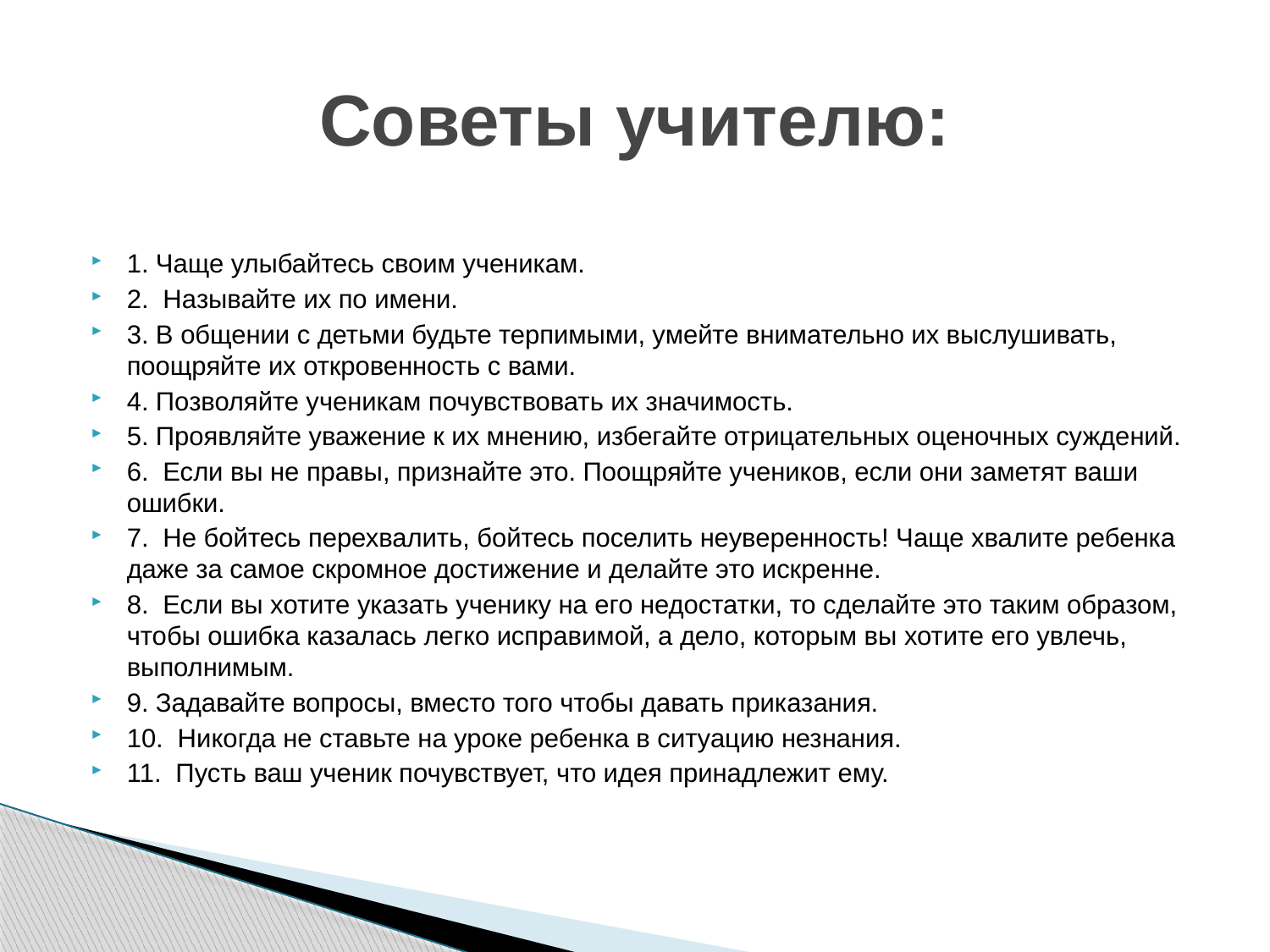

# Советы учителю:

1. Чаще улыбайтесь своим ученикам.
2.  Называйте их по имени.
3. В общении с детьми будьте терпимыми, умейте внимательно их выслушивать, поощряйте их откровенность с вами.
4. Позволяйте ученикам почувствовать их значимость.
5. Проявляйте уважение к их мнению, избегайте отрицательных оценочных суждений.
6.  Если вы не правы, признайте это. Поощряйте учеников, если они заметят ваши ошибки.
7.  Не бойтесь перехвалить, бойтесь поселить неуверенность! Чаще хвалите ребенка даже за самое скромное достижение и делайте это искренне.
8.  Если вы хотите указать ученику на его недостатки, то сделайте это таким образом, чтобы ошибка казалась легко исправимой, а дело, которым вы хотите его увлечь, выполнимым.
9. Задавайте вопросы, вместо того чтобы давать приказания.
10.  Никогда не ставьте на уроке ребенка в ситуацию незнания.
11.  Пусть ваш ученик почувствует, что идея принадлежит ему.